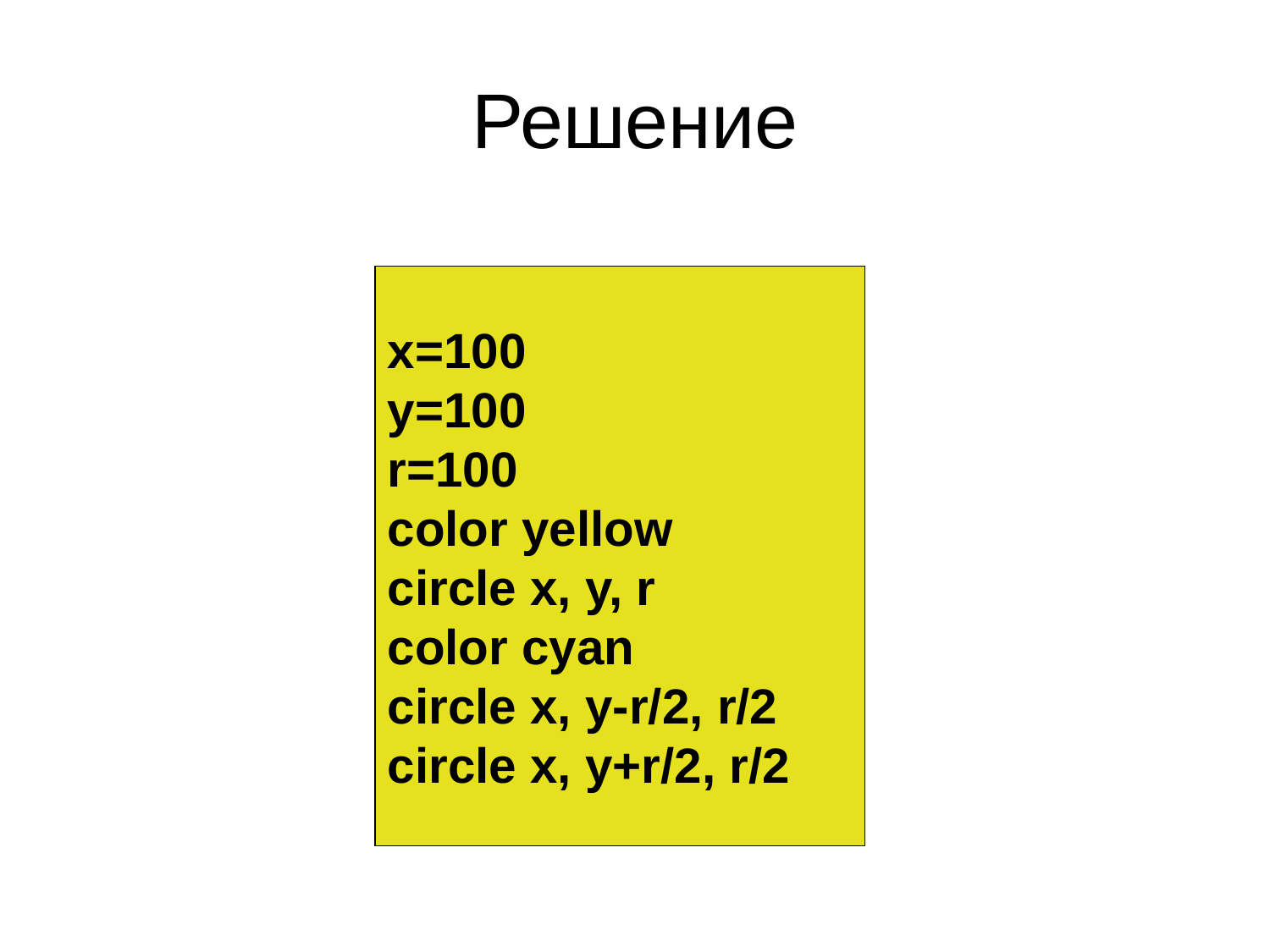

# Решение
x=100
y=100
r=100
color yellow
circle x, y, r
color cyan
circle x, y-r/2, r/2
circle x, y+r/2, r/2